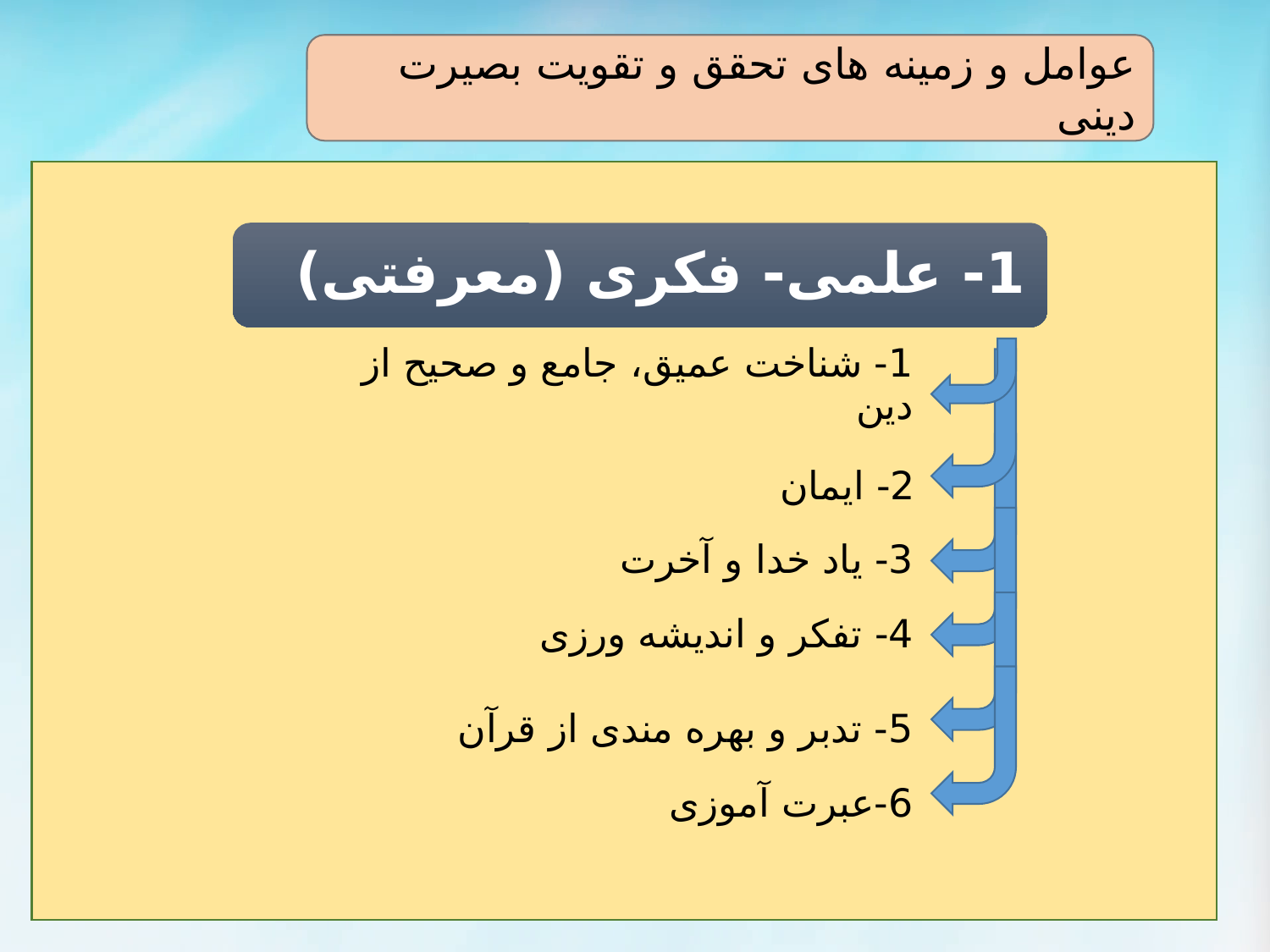

عوامل و زمینه های تحقق و تقویت بصیرت دینی

1- علمی- فکری (معرفتی)

1- شناخت عمیق، جامع و صحیح از دین

2- ایمان

3- یاد خدا و آخرت
4- تفکر و اندیشه ورزی

5- تدبر و بهره مندی از قرآن
6-عبرت آموزی